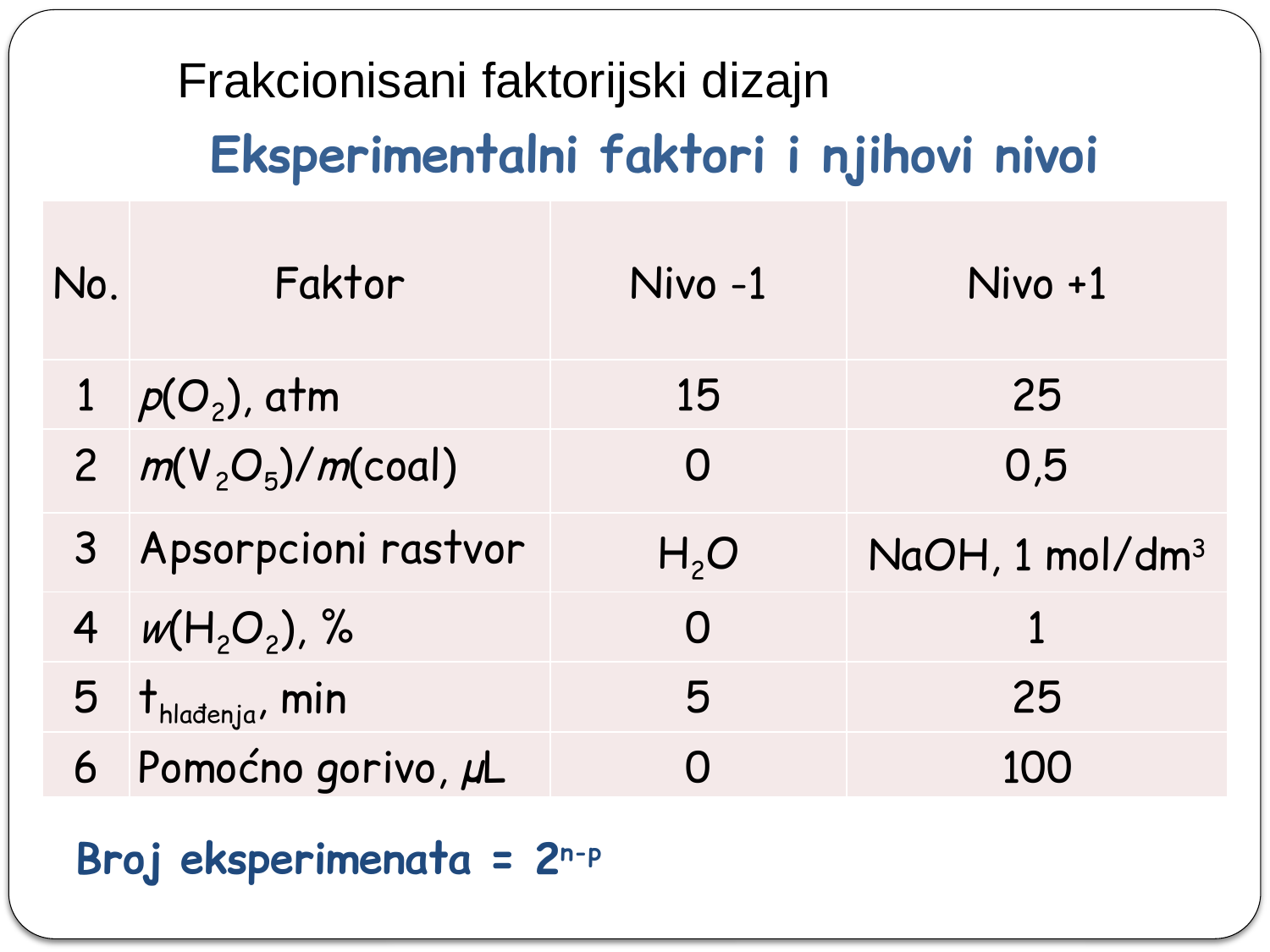

Frakcionisani faktorijski dizajn
Eksperimentalni faktori i njihovi nivoi
| No. | Faktor | Nivo -1 | Nivo +1 |
| --- | --- | --- | --- |
| 1 | p(O2), atm | 15 | 25 |
| 2 | m(V2O5)/m(coal) | 0 | 0,5 |
| 3 | Apsorpcioni rastvor | H2O | NaOH, 1 mol/dm3 |
| 4 | w(H2O2), % | 0 | 1 |
| 5 | thlađenja, min | 5 | 25 |
| 6 | Pomoćno gorivo, µL | 0 | 100 |
Broj eksperimenata = 2n-p